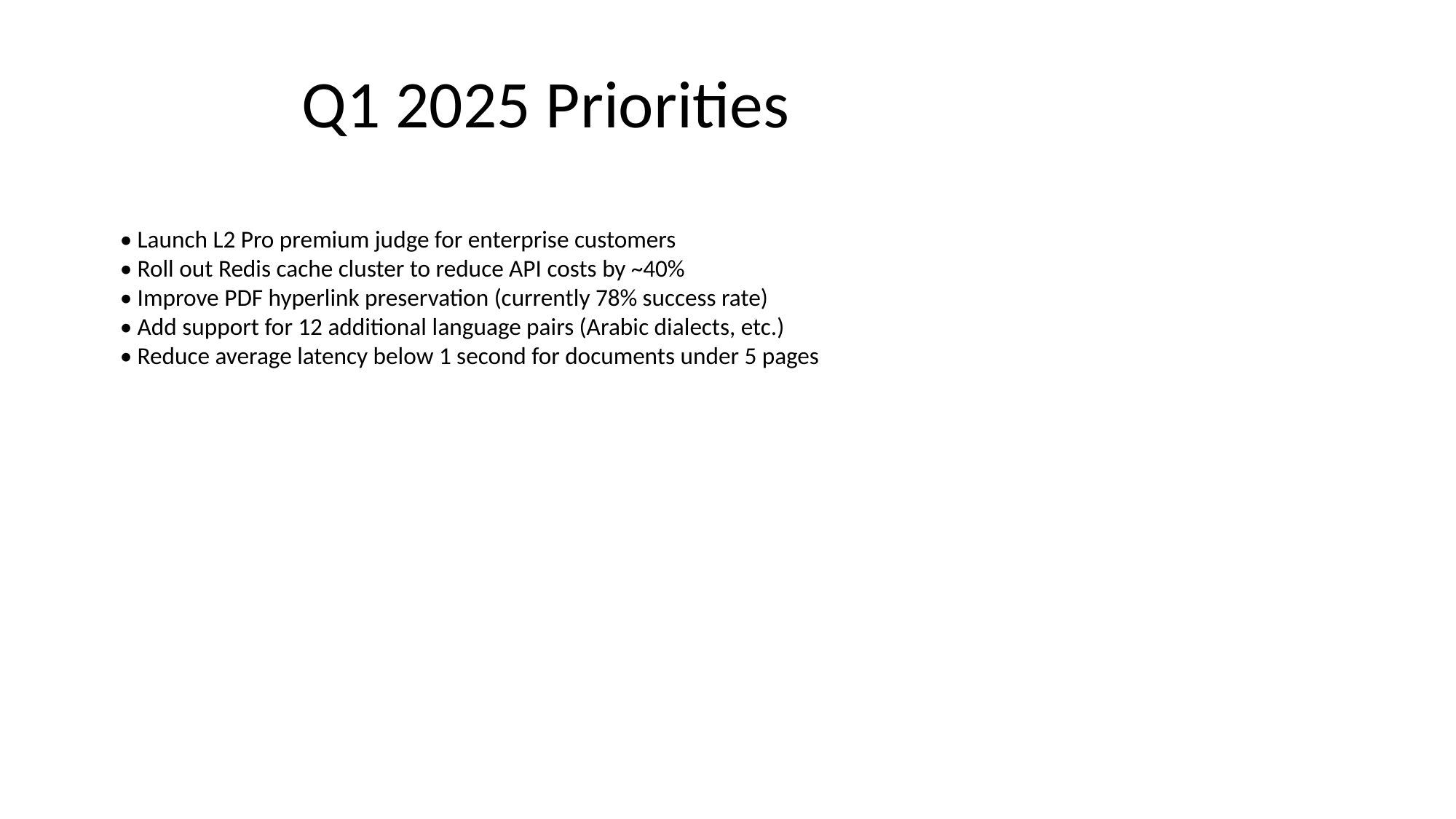

# Q1 2025 Priorities

• Launch L2 Pro premium judge for enterprise customers
• Roll out Redis cache cluster to reduce API costs by ~40%
• Improve PDF hyperlink preservation (currently 78% success rate)
• Add support for 12 additional language pairs (Arabic dialects, etc.)
• Reduce average latency below 1 second for documents under 5 pages